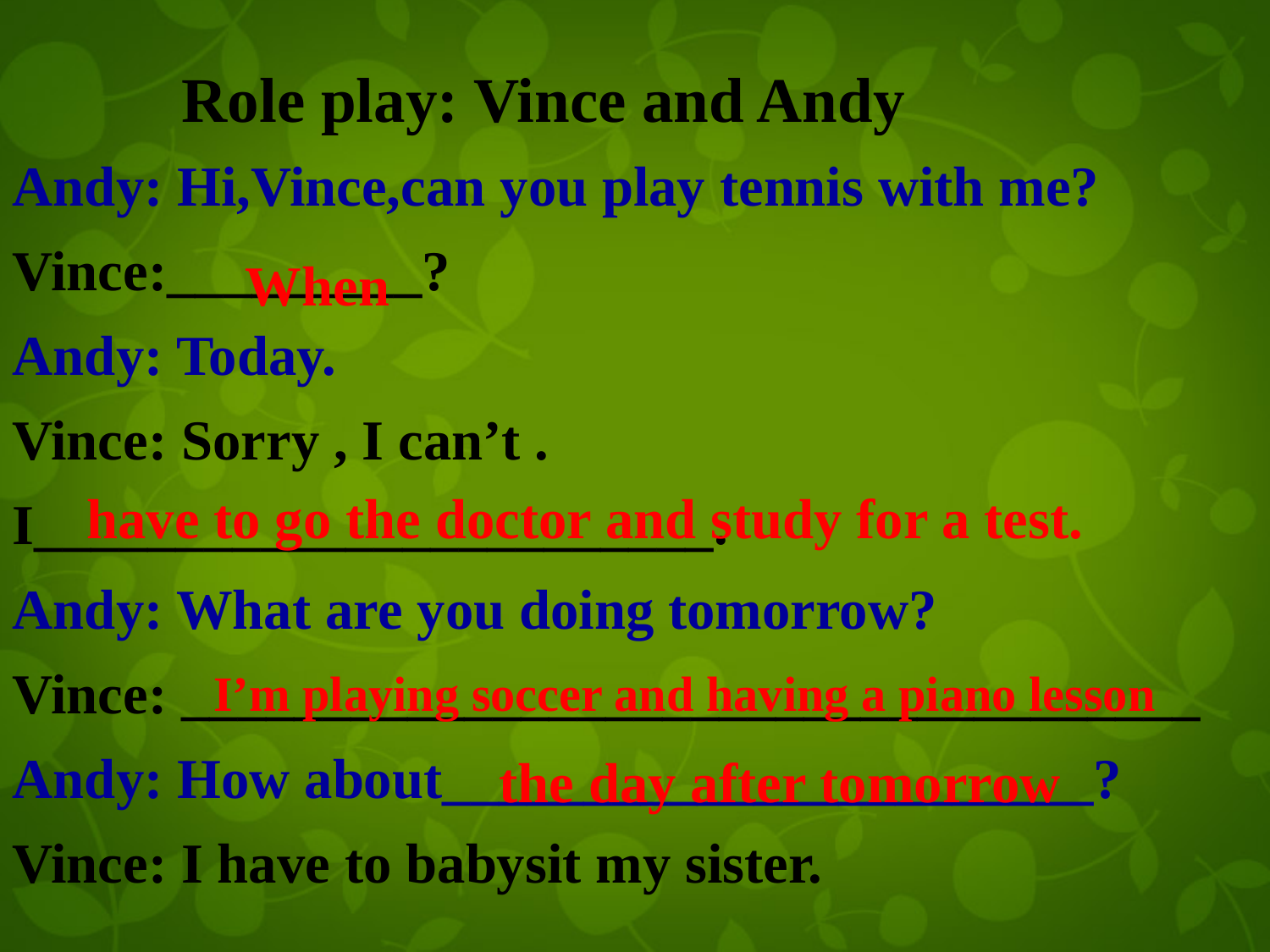

Role play: Vince and Andy
Andy: Hi,Vince,can you play tennis with me?
Vince:_________?
Andy: Today.
Vince: Sorry , I can’t . I________________________.
Andy: What are you doing tomorrow?
Vince: ____________________________________
Andy: How about_______________________?
Vince: I have to babysit my sister.

When
have to go the doctor and study for a test.
I’m playing soccer and having a piano lesson
the day after tomorrow